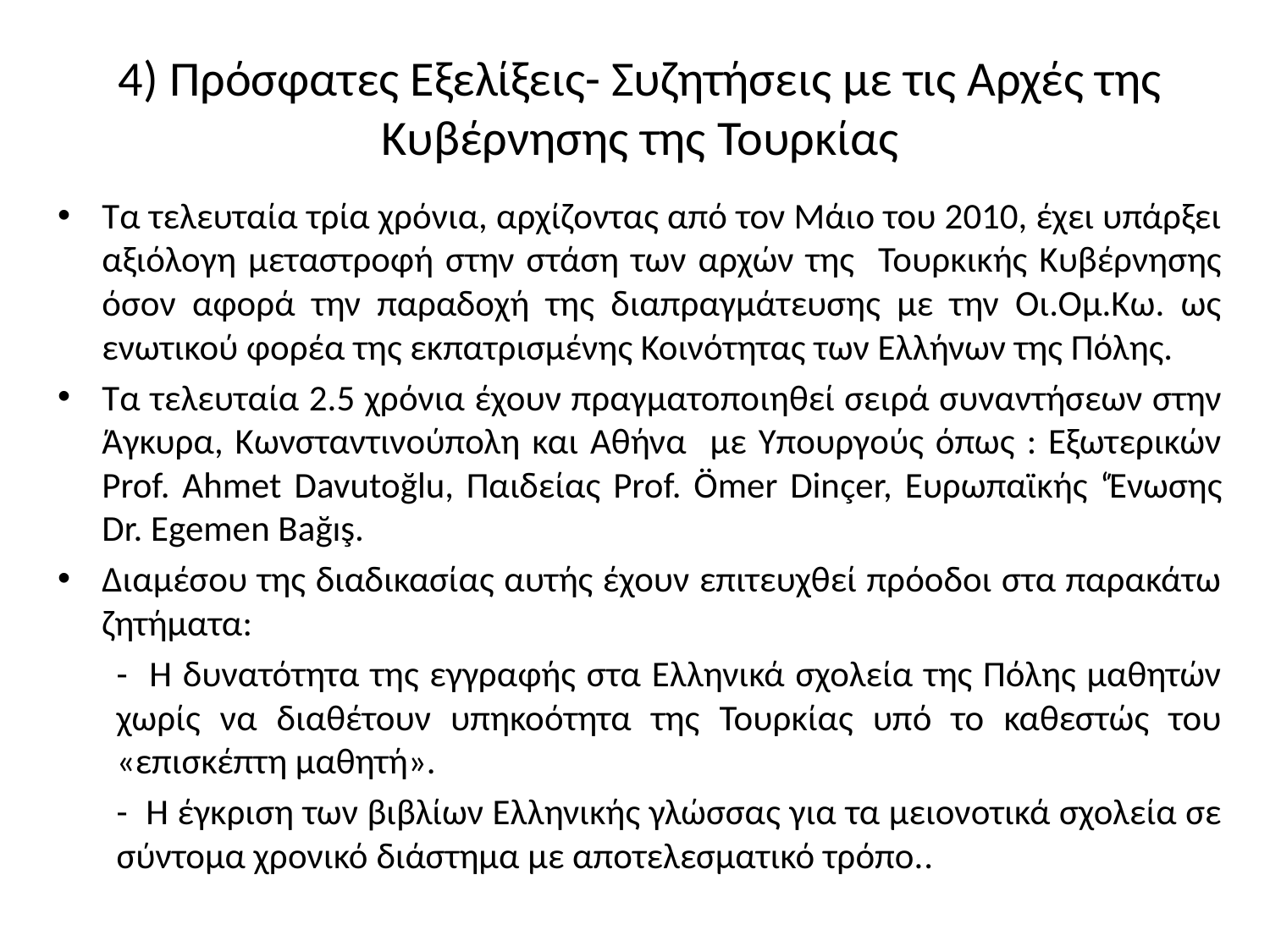

# 4) Πρόσφατες Εξελίξεις- Συζητήσεις με τις Αρχές της Κυβέρνησης της Τουρκίας
Τα τελευταία τρία χρόνια, αρχίζοντας από τον Μάιο του 2010, έχει υπάρξει αξιόλογη μεταστροφή στην στάση των αρχών της  Τουρκικής Κυβέρνησης όσον αφορά την παραδοχή της διαπραγμάτευσης με την Οι.Ομ.Κω. ως ενωτικού φορέα της εκπατρισμένης Κοινότητας των Ελλήνων της Πόλης.
Τα τελευταία 2.5 χρόνια έχουν πραγματοποιηθεί σειρά συναντήσεων στην Άγκυρα, Κωνσταντινούπολη και Αθήνα  με Υπουργούς όπως : Εξωτερικών Prof. Ahmet Davutoğlu, Παιδείας Prof. Ömer Dinçer, Ευρωπαϊκής ‘Ένωσης Dr. Egemen Bağış.
Διαμέσου της διαδικασίας αυτής έχουν επιτευχθεί πρόοδοι στα παρακάτω ζητήματα:
-  Η δυνατότητα της εγγραφής στα Ελληνικά σχολεία της Πόλης μαθητών χωρίς να διαθέτουν υπηκοότητα της Τουρκίας υπό το καθεστώς του «επισκέπτη μαθητή».
-  Η έγκριση των βιβλίων Ελληνικής γλώσσας για τα μειονοτικά σχολεία σε σύντομα χρονικό διάστημα με αποτελεσματικό τρόπο..